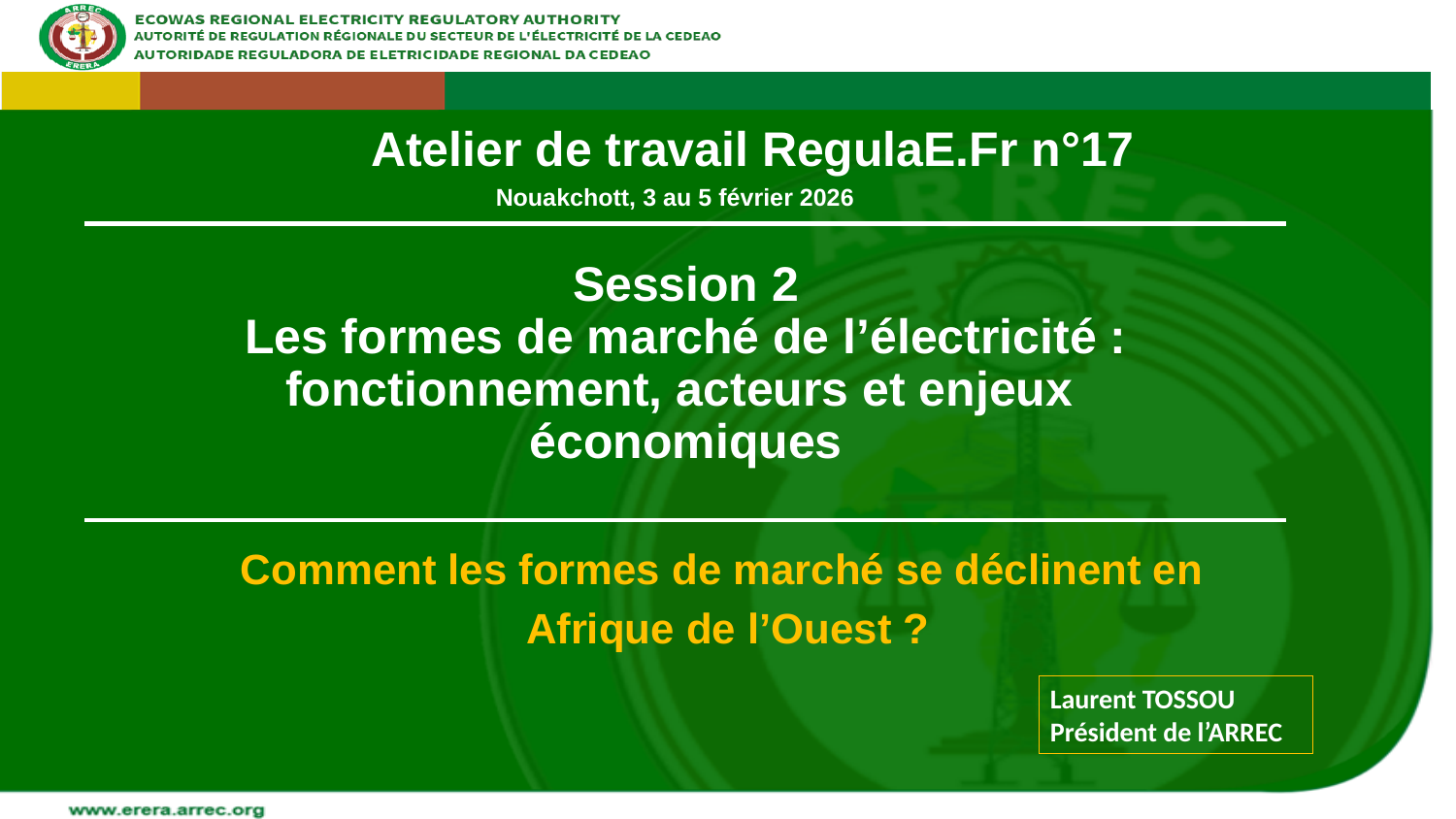

Atelier de travail RegulaE.Fr n°17

Nouakchott, 3 au 5 février 2026
# Session 2 Les formes de marché de l’électricité : fonctionnement, acteurs et enjeux économiques
Comment les formes de marché se déclinent en
Afrique de l’Ouest ?
Laurent TOSSOU
Président de l’ARREC